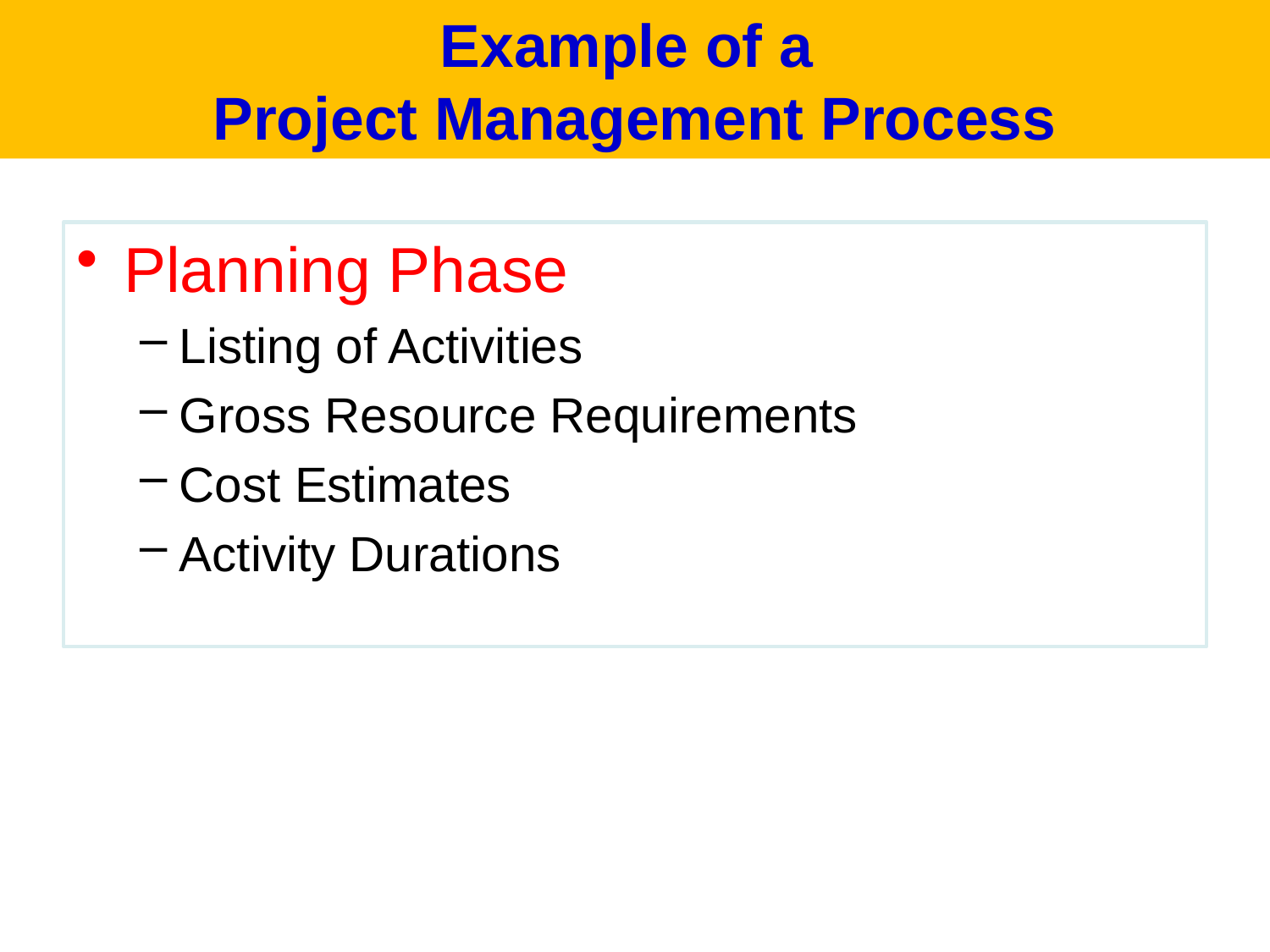

# Example of a Project Management Process
Planning Phase
Listing of Activities
Gross Resource Requirements
Cost Estimates
Activity Durations